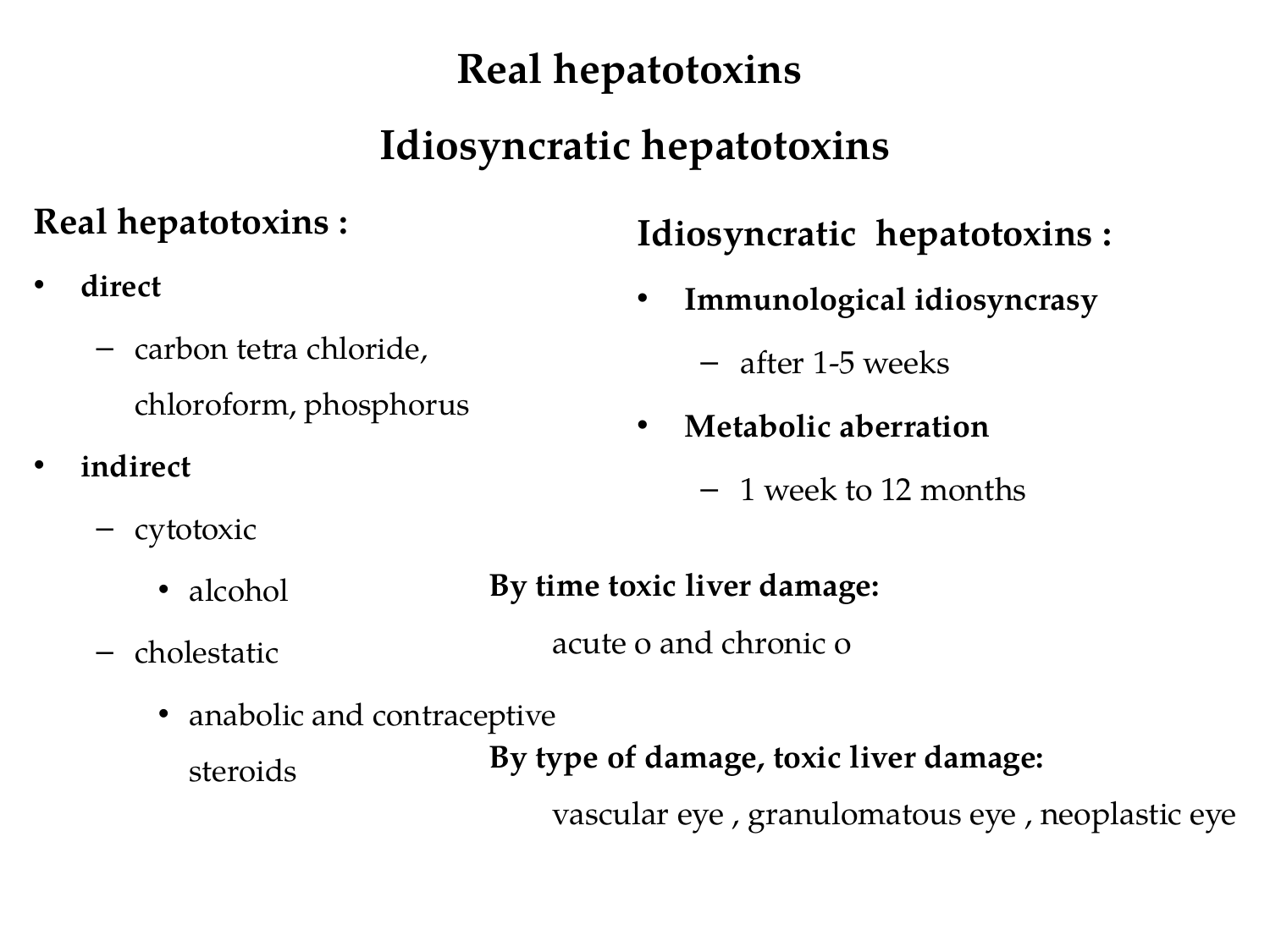

# Real hepatotoxins Idiosyncratic hepatotoxins
Real hepatotoxins :
direct
carbon tetra chloride, chloroform, phosphorus
indirect
cytotoxic
alcohol
cholestatic
anabolic and contraceptive steroids
Idiosyncratic  hepatotoxins :
Immunological idiosyncrasy
after 1-5 weeks
Metabolic aberration
1 week to 12 months

By time toxic liver damage:
acute o and chronic o

By type of damage, toxic liver damage:
vascular eye , granulomatous eye , neoplastic eye